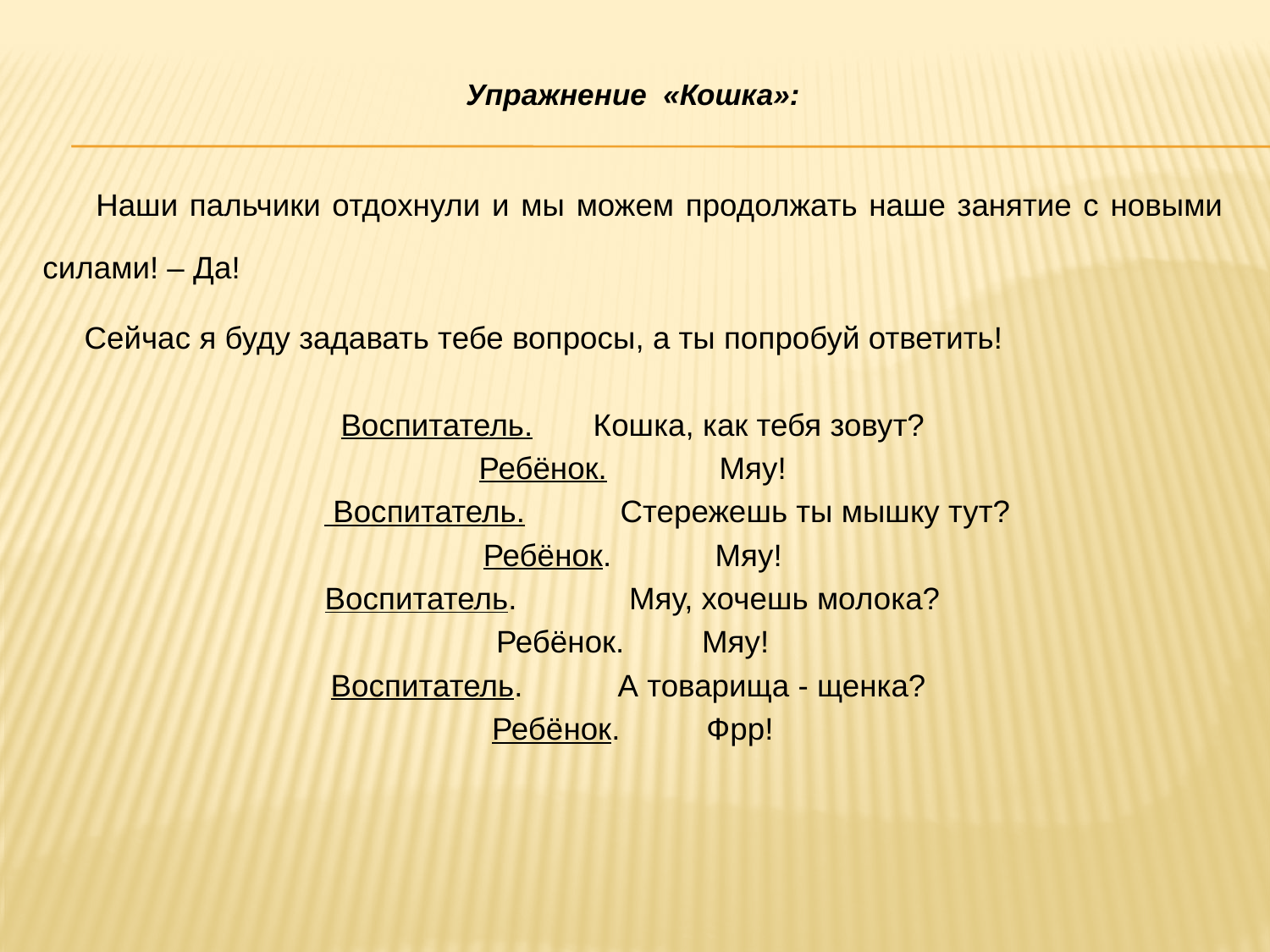

Упражнение  «Кошка»:

	Наши пальчики отдохнули и мы можем продолжать наше занятие с новыми силами! – Да!
	Сейчас я буду задавать тебе вопросы, а ты попробуй ответить!

 Воспитатель.       Кошка, как тебя зовут?
Ребёнок.             Мяу!
          Воспитатель.           Стережешь ты мышку тут?
Ребёнок.            Мяу!
 Воспитатель.             Мяу, хочешь молока?
Ребёнок.         Мяу!
Воспитатель.           А товарища - щенка?
Ребёнок.          Фрр!